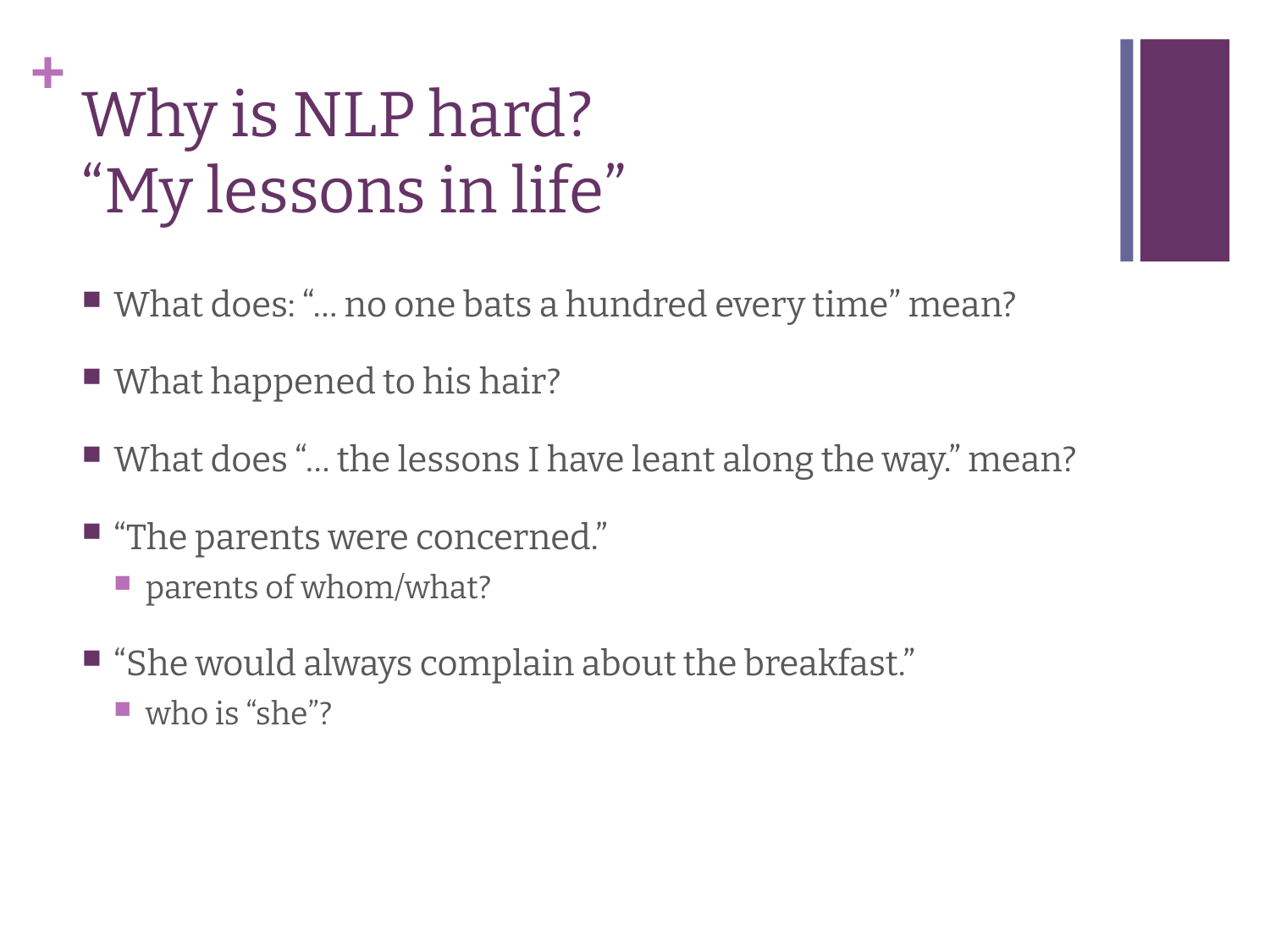

# Why is NLP hard? “My lessons in life”
What does: “… no one bats a hundred every time” mean?
What happened to his hair?
What does “… the lessons I have leant along the way.” mean?
“The parents were concerned.”
parents of whom/what?
“She would always complain about the breakfast.”
who is “she”?